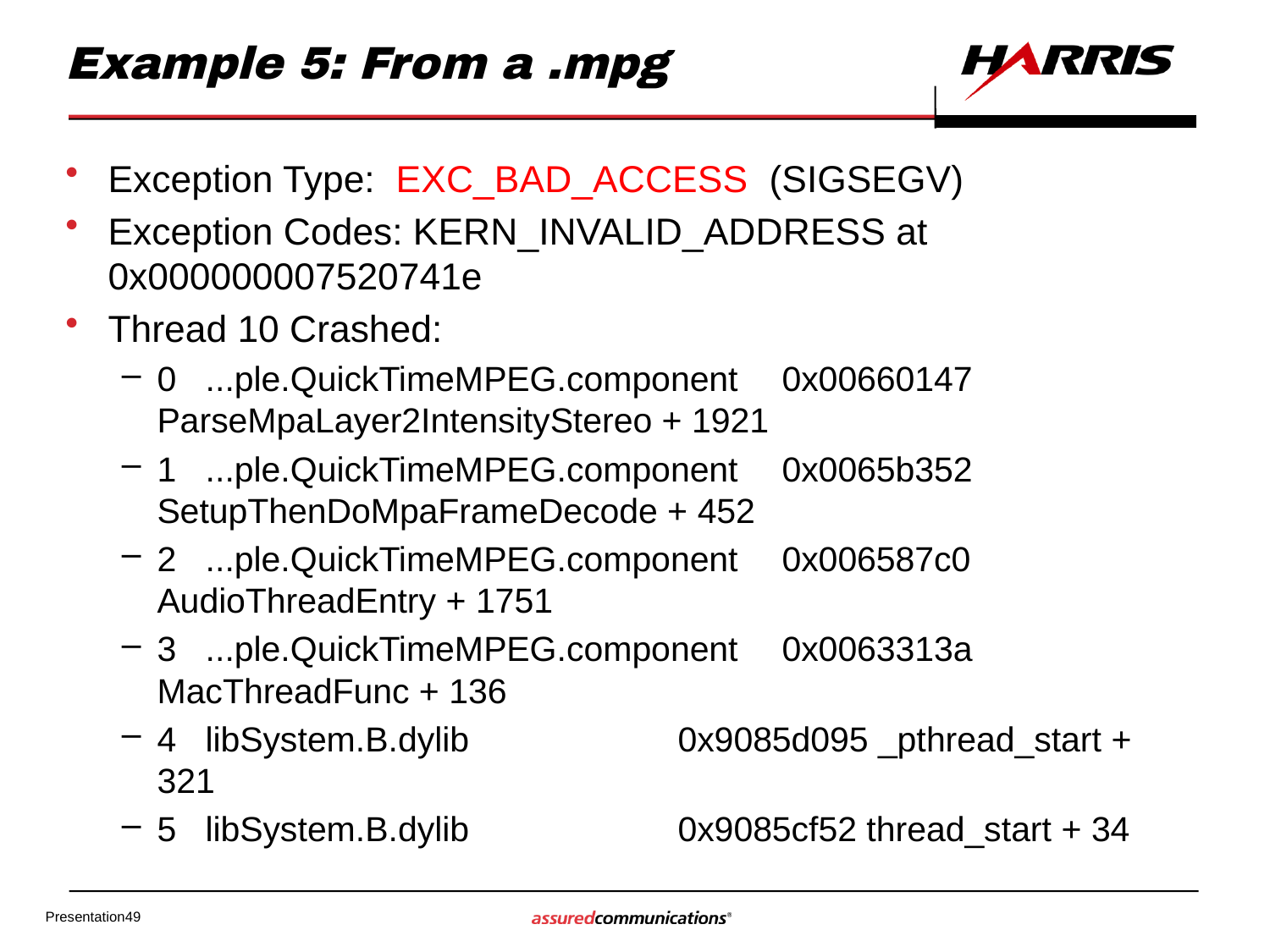

# Example 5: From a .mpg
Exception Type:  EXC_BAD_ACCESS  (SIGSEGV)
Exception Codes: KERN_INVALID_ADDRESS at 0x000000007520741e
Thread 10 Crashed:
0   ...ple.QuickTimeMPEG.component	0x00660147 ParseMpaLayer2IntensityStereo + 1921
1   ...ple.QuickTimeMPEG.component	0x0065b352 SetupThenDoMpaFrameDecode + 452
2   ...ple.QuickTimeMPEG.component	0x006587c0 AudioThreadEntry + 1751
3   ...ple.QuickTimeMPEG.component	0x0063313a MacThreadFunc + 136
4   libSystem.B.dylib             	0x9085d095 _pthread_start + 321
5   libSystem.B.dylib             	0x9085cf52 thread_start + 34